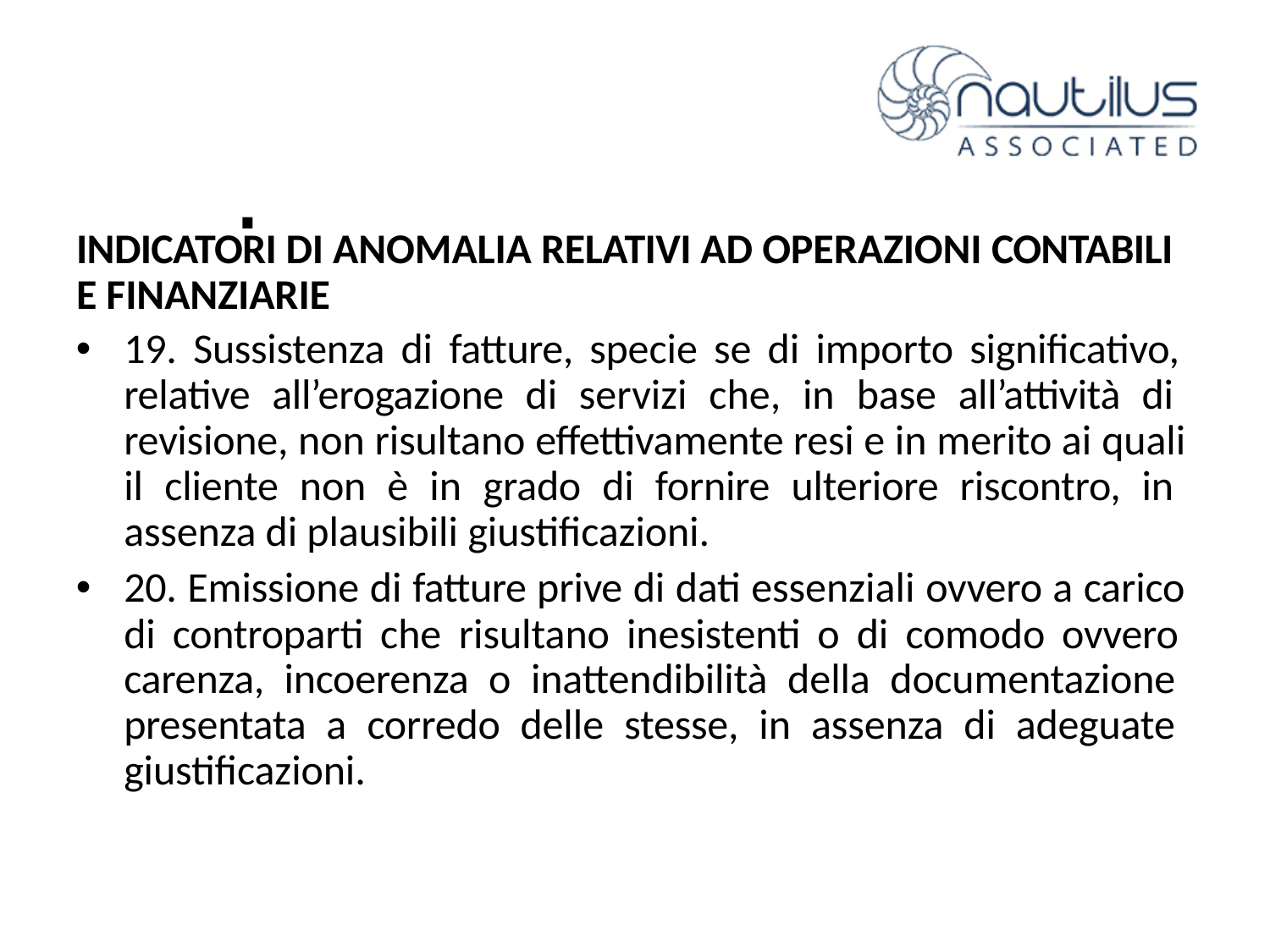

# .
INDICATORI DI ANOMALIA RELATIVI AD OPERAZIONI CONTABILI  E FINANZIARIE
19. Sussistenza di fatture, specie se di importo significativo,  relative all’erogazione di servizi che, in base all’attività di  revisione, non risultano effettivamente resi e in merito ai quali  il cliente non è in grado di fornire ulteriore riscontro, in  assenza di plausibili giustificazioni.
20. Emissione di fatture prive di dati essenziali ovvero a carico  di controparti che risultano inesistenti o di comodo ovvero  carenza, incoerenza o inattendibilità della documentazione  presentata a corredo delle stesse, in assenza di adeguate  giustificazioni.